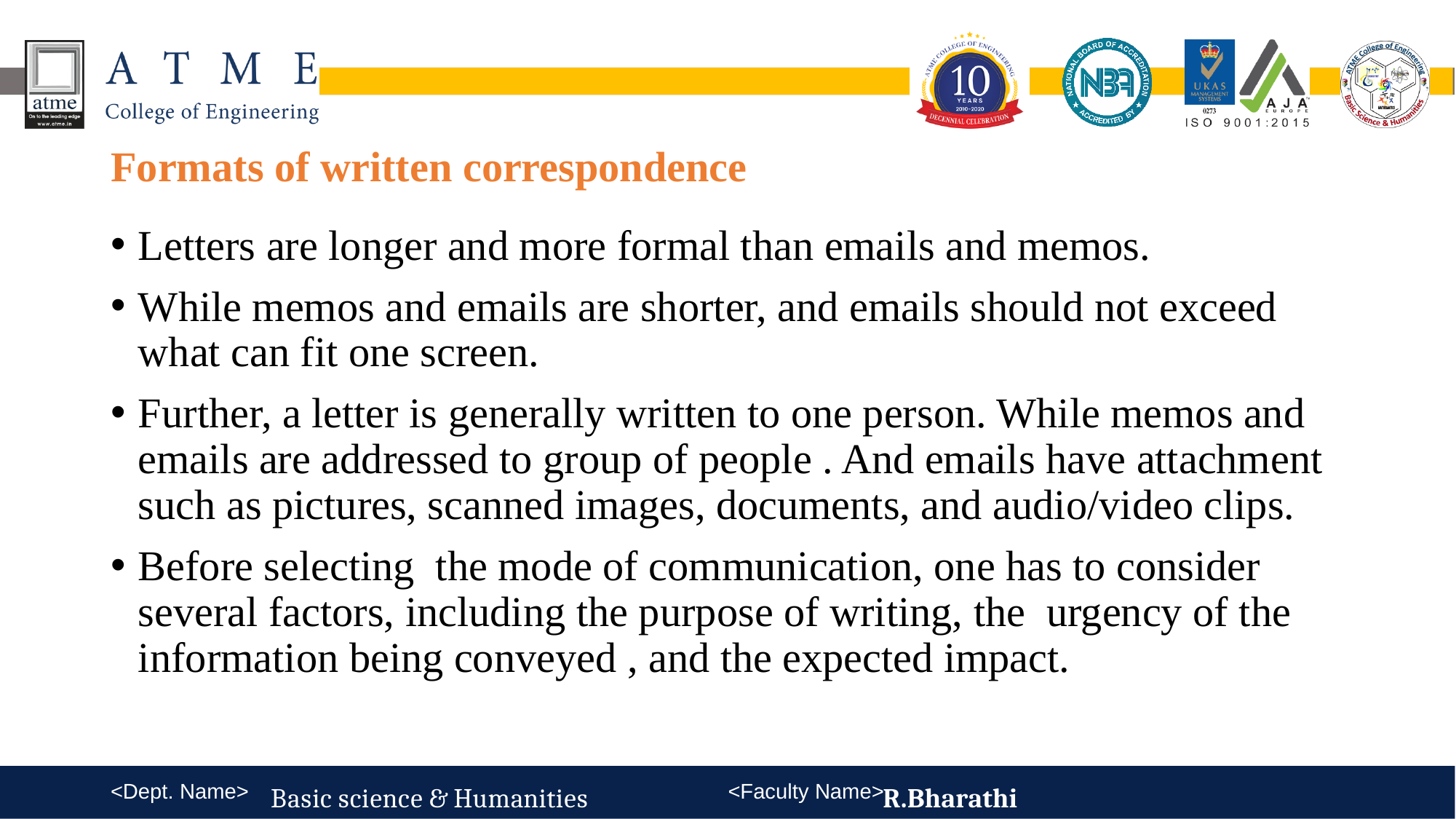

# Formats of written correspondence
Letters are longer and more formal than emails and memos.
While memos and emails are shorter, and emails should not exceed  what can fit one screen.
Further, a letter is generally written to one person. While memos and emails are addressed to group of people . And emails have attachment  such as pictures, scanned images, documents, and audio/video clips.
Before selecting  the mode of communication, one has to consider several factors, including the purpose of writing, the  urgency of the information being conveyed , and the expected impact.
Basic science & Humanities
R.Bharathi